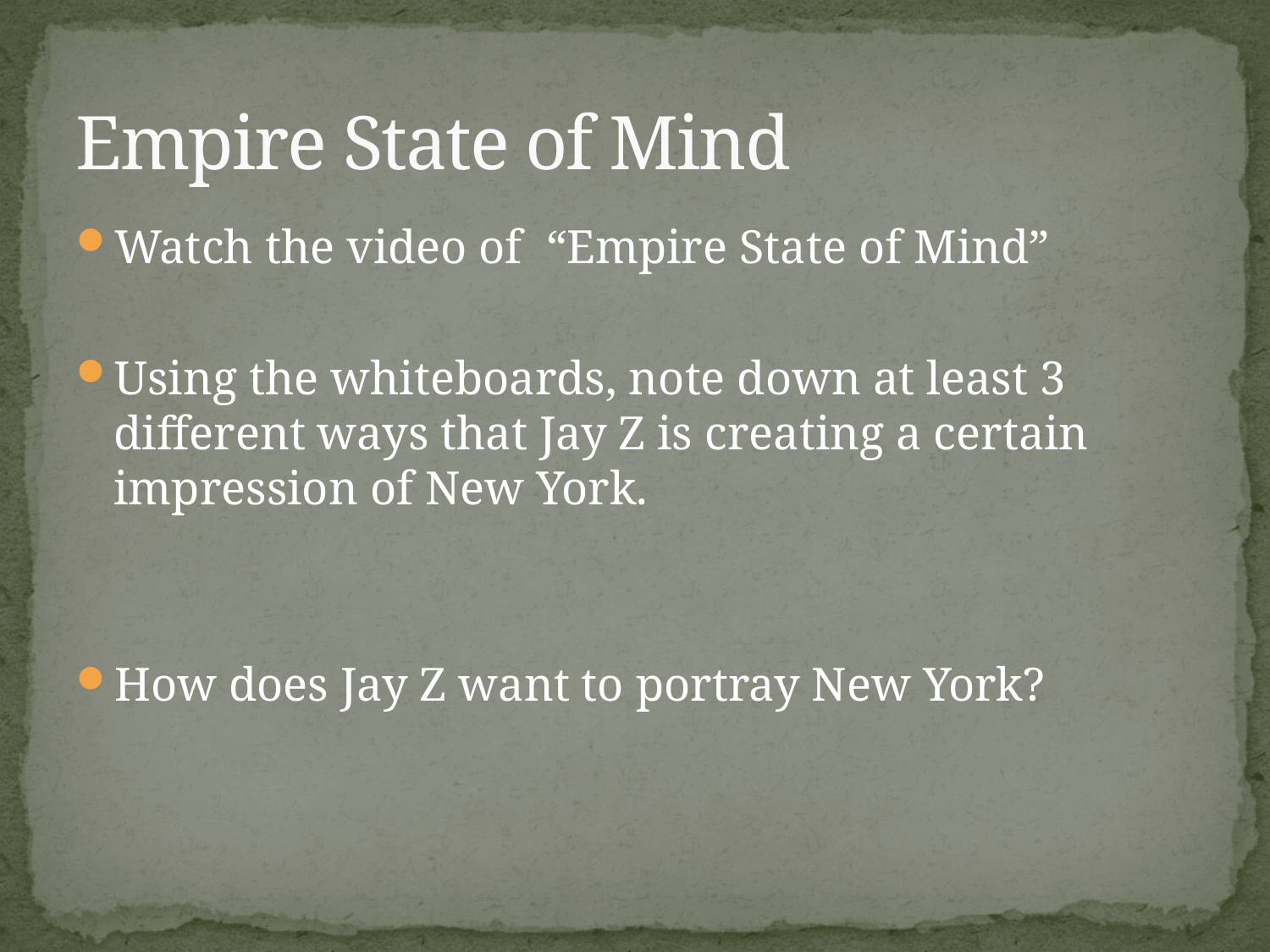

# Empire State of Mind
Watch the video of  “Empire State of Mind”

Using the whiteboards, note down at least 3 different ways that Jay Z is creating a certain impression of New York.

How does Jay Z want to portray New York?